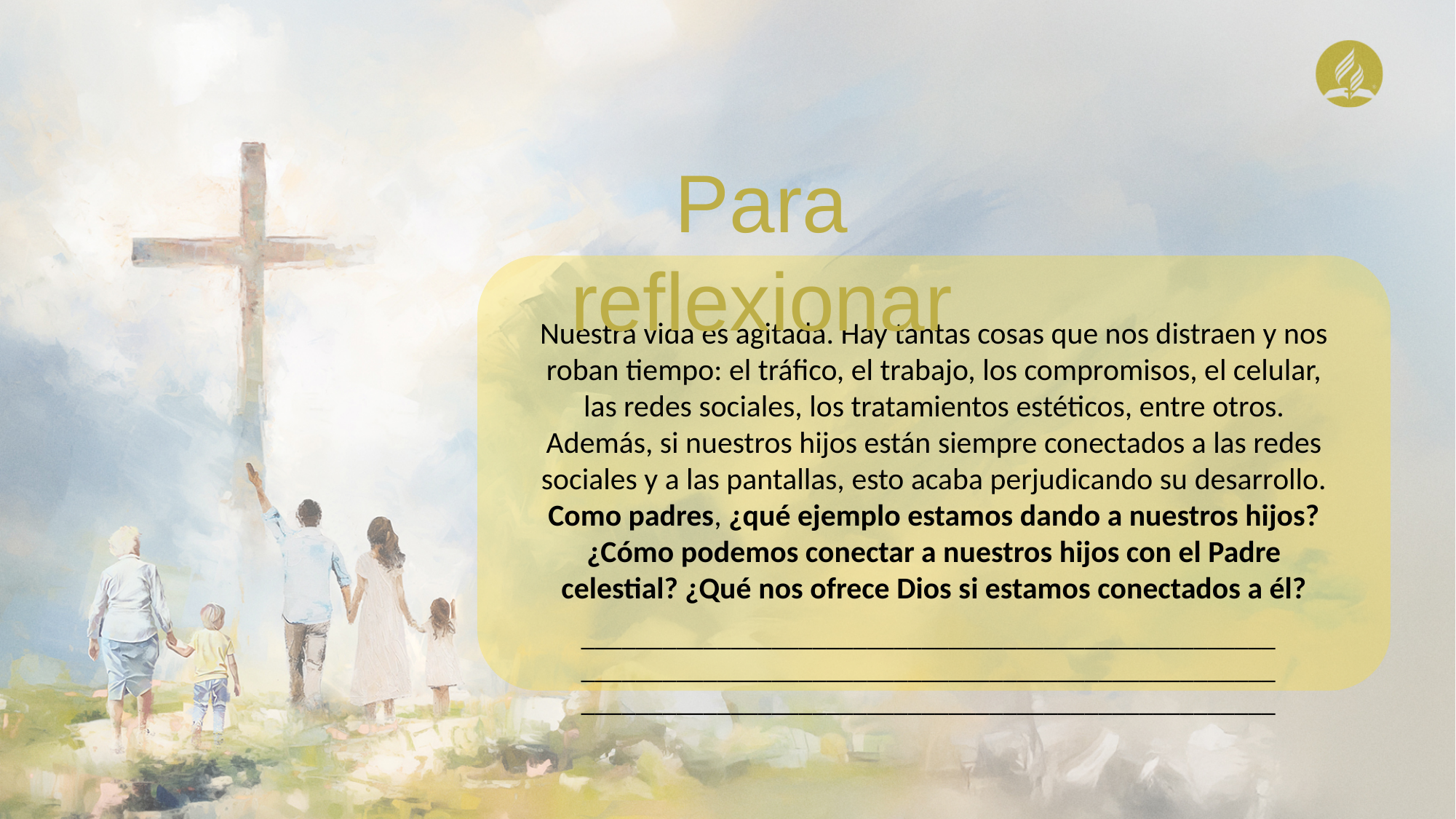

Para reflexionar

Nuestra vida es agitada. Hay tantas cosas que nos distraen y nos roban tiempo: el tráfico, el trabajo, los compromisos, el celular, las redes sociales, los tratamientos estéticos, entre otros. Además, si nuestros hijos están siempre conectados a las redes sociales y a las pantallas, esto acaba perjudicando su desarrollo. Como padres, ¿qué ejemplo estamos dando a nuestros hijos? ¿Cómo podemos conectar a nuestros hijos con el Padre celestial? ¿Qué nos ofrece Dios si estamos conectados a él?
_________________________________________________________________________________________________________________________________________________________